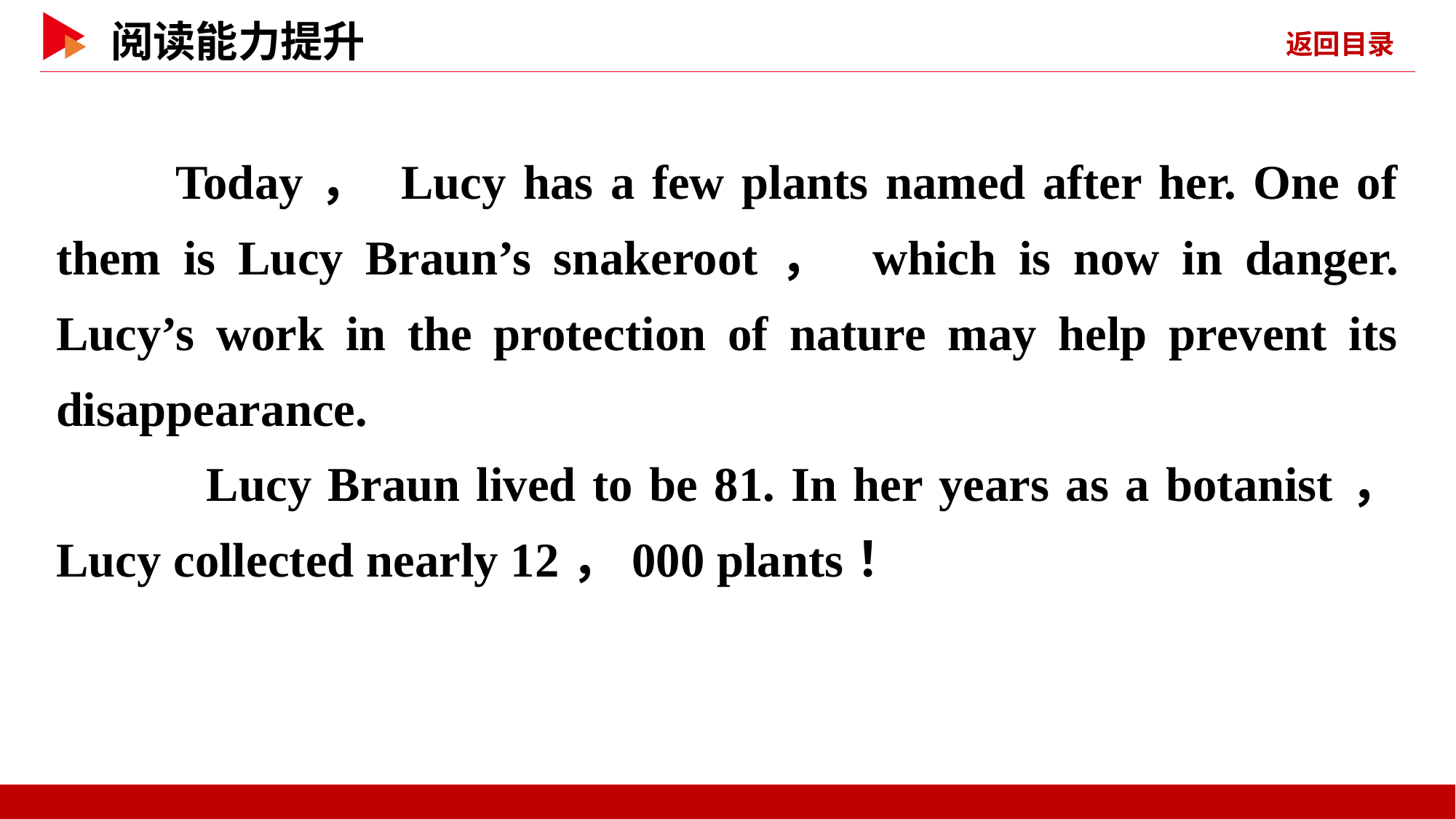

Today， Lucy has a few plants named after her. One of them is Lucy Braun’s snakeroot， which is now in danger. Lucy’s work in the protection of nature may help prevent its disappearance.
　　Lucy Braun lived to be 81. In her years as a botanist， Lucy collected nearly 12，000 plants！